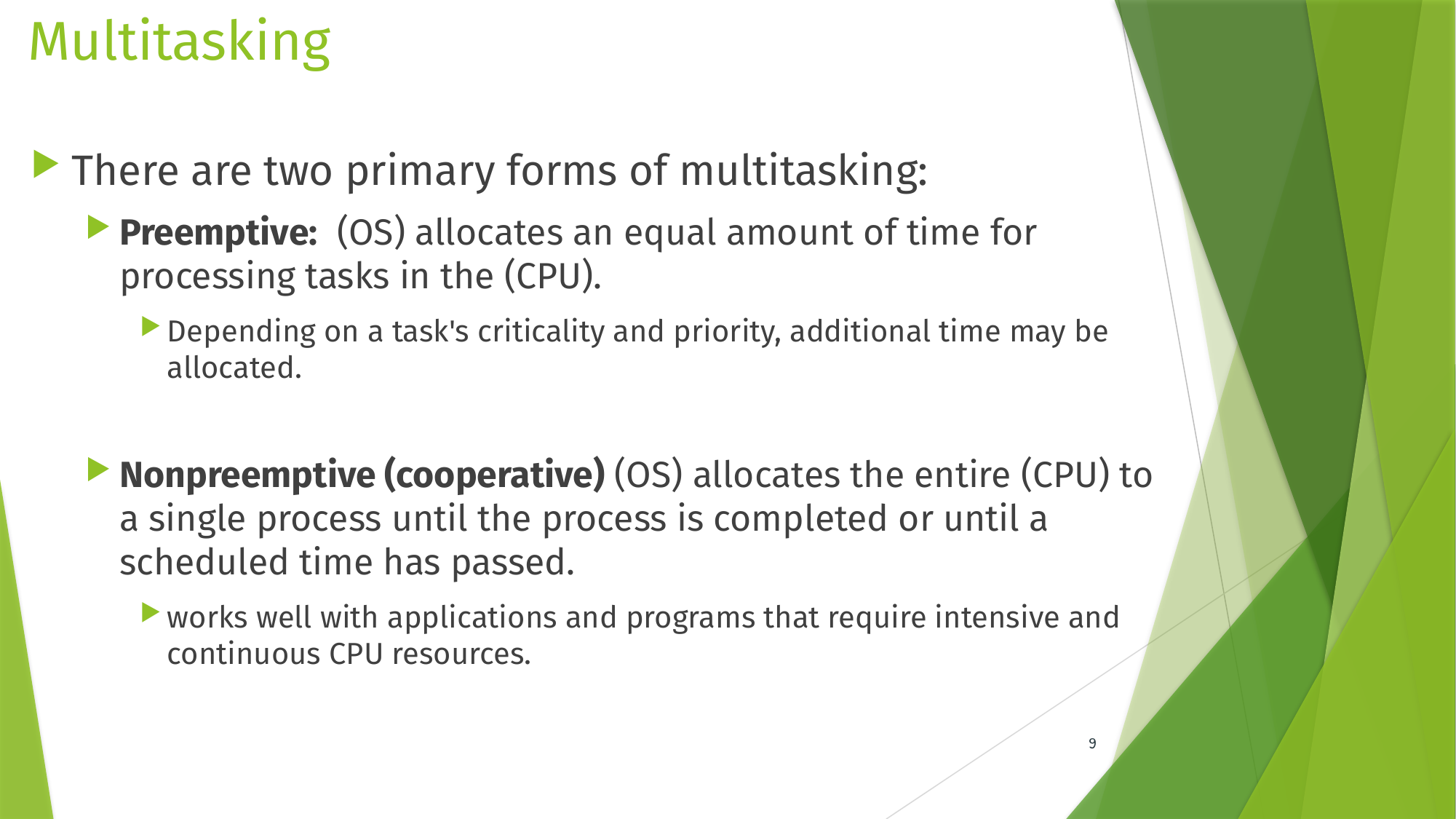

# Multitasking
There are two primary forms of multitasking:
Preemptive:  (OS) allocates an equal amount of time for processing tasks in the (CPU).
Depending on a task's criticality and priority, additional time may be allocated.

Nonpreemptive (cooperative) (OS) allocates the entire (CPU) to a single process until the process is completed or until a scheduled time has passed.
works well with applications and programs that require intensive and continuous CPU resources.
9